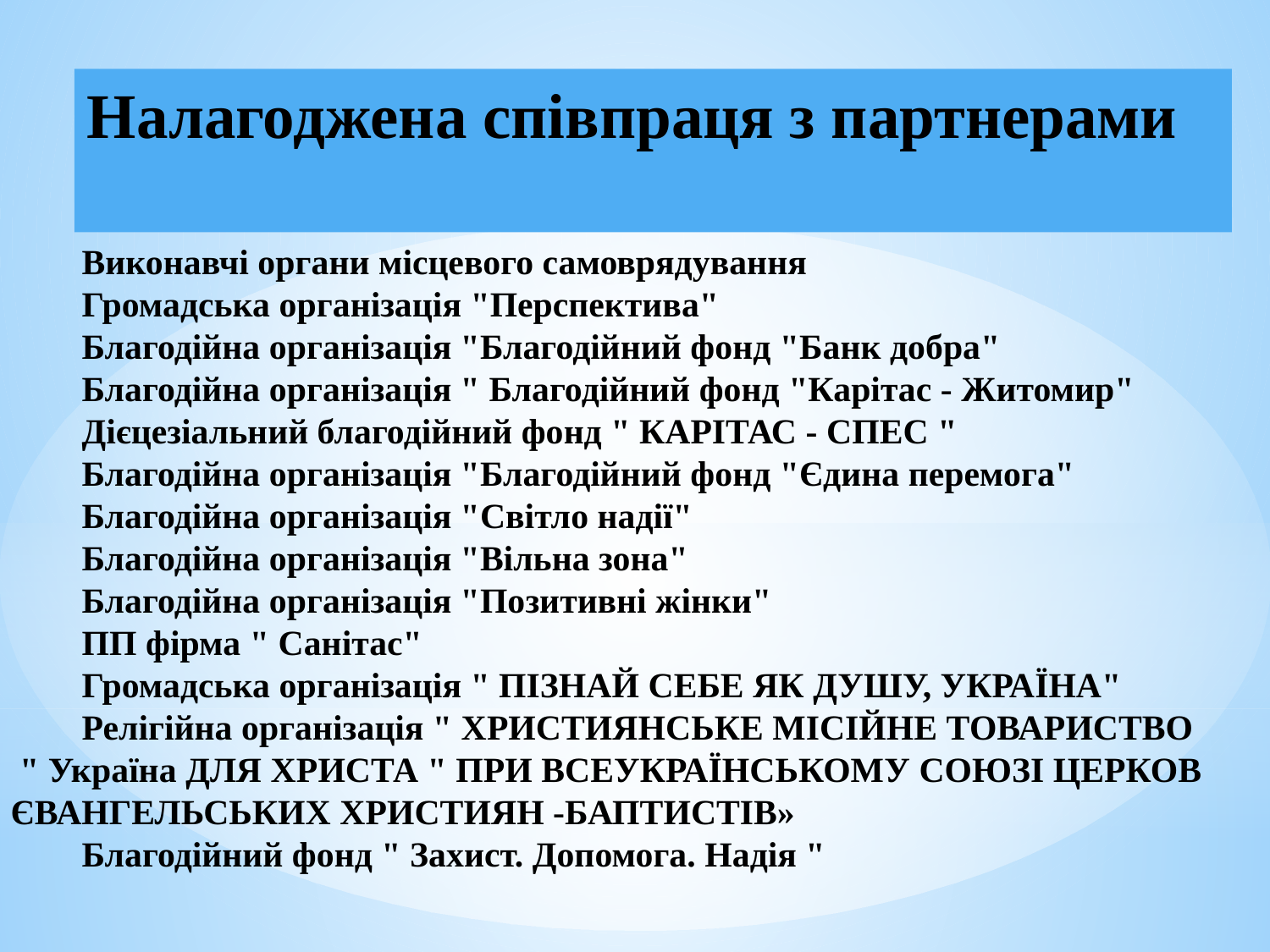

Виконавчі органи місцевого самоврядування
        Громадська організація "Перспектива"
        Благодійна організація "Благодійний фонд "Банк добра"
        Благодійна організація " Благодійний фонд "Карітас - Житомир"
        Дієцезіальний благодійний фонд " КАРІТАС - СПЕС "
        Благодійна організація "Благодійний фонд "Єдина перемога"
        Благодійна організація "Світло надії"
        Благодійна організація "Вільна зона"
        Благодійна організація "Позитивні жінки"
        ПП фірма " Санітас"
        Громадська організація " ПІЗНАЙ СЕБЕ ЯК ДУШУ, УКРАЇНА"
        Релігійна організація " ХРИСТИЯНСЬКЕ МІСІЙНЕ ТОВАРИСТВО
 " Україна ДЛЯ ХРИСТА " ПРИ ВСЕУКРАЇНСЬКОМУ СОЮЗІ ЦЕРКОВ
ЄВАНГЕЛЬСЬКИХ ХРИСТИЯН -БАПТИСТІВ»
        Благодійний фонд " Захист. Допомога. Надія "

# Налагоджена співпраця з партнерами